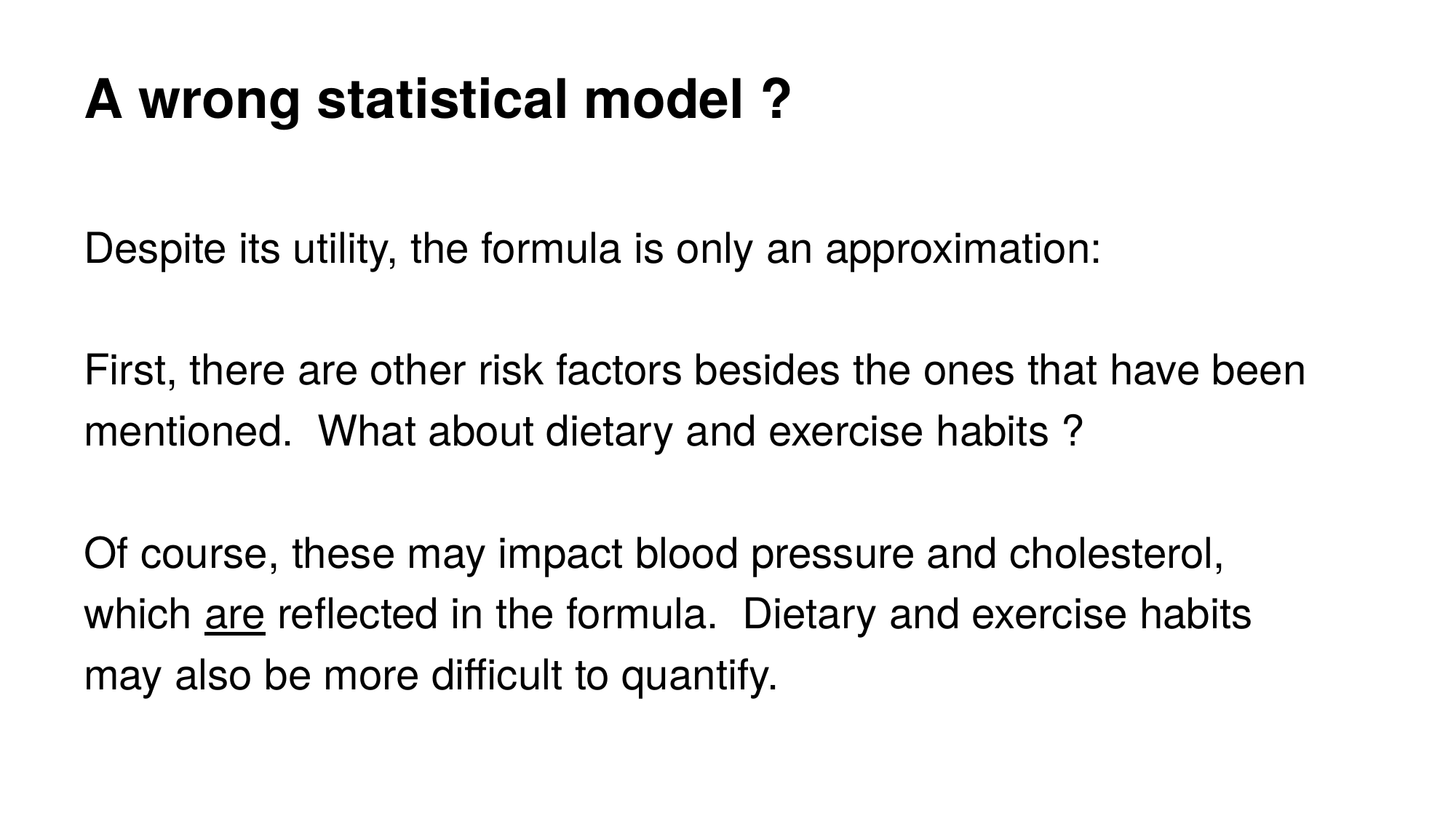

# A wrong statistical model ?
Despite its utility, the formula is only an approximation:

First, there are other risk factors besides the ones that have been mentioned.  What about dietary and exercise habits ?

Of course, these may impact blood pressure and cholesterol, which are reflected in the formula.  Dietary and exercise habits may also be more difficult to quantify.